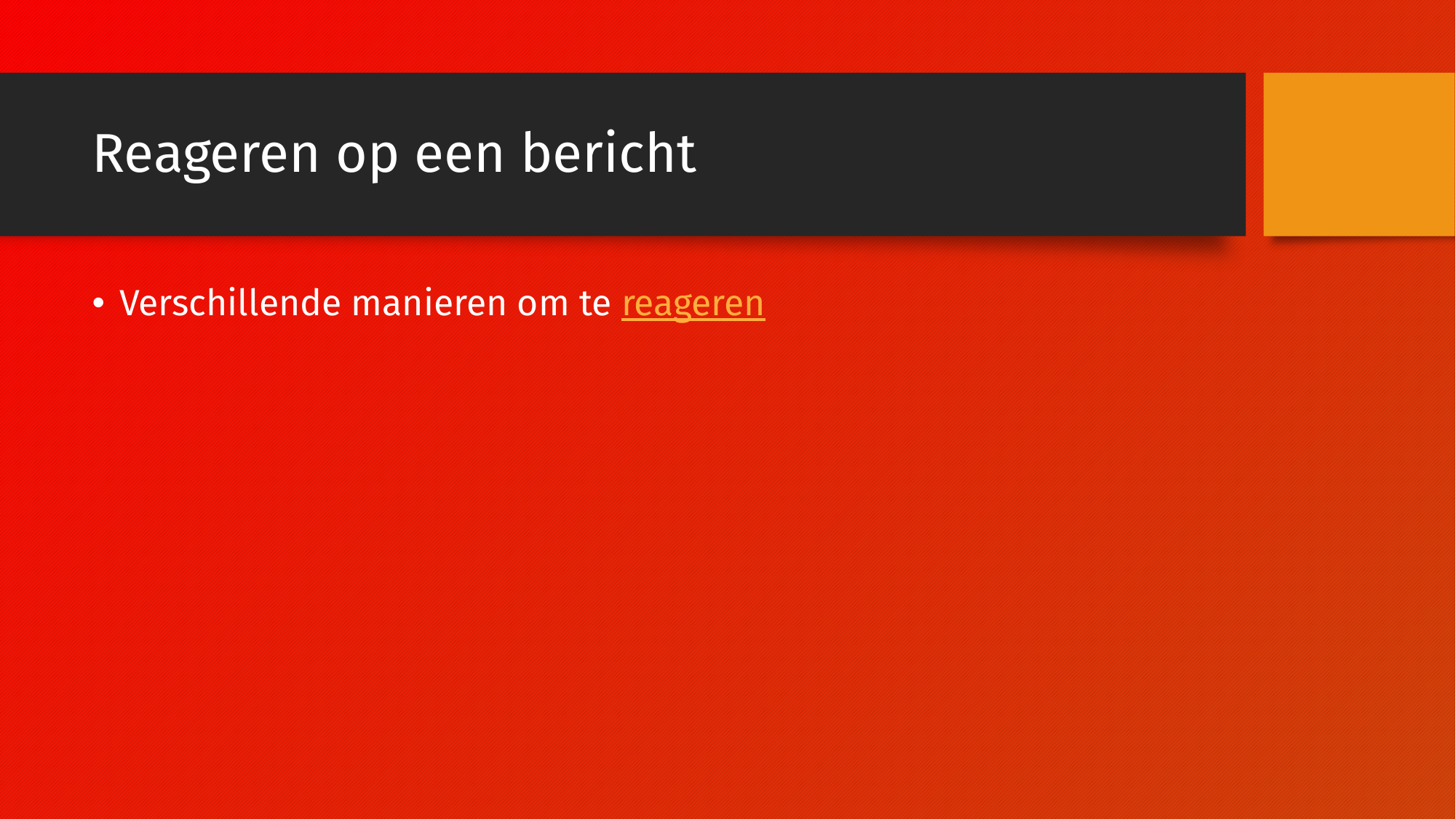

# Reageren op een bericht
Verschillende manieren om te reageren